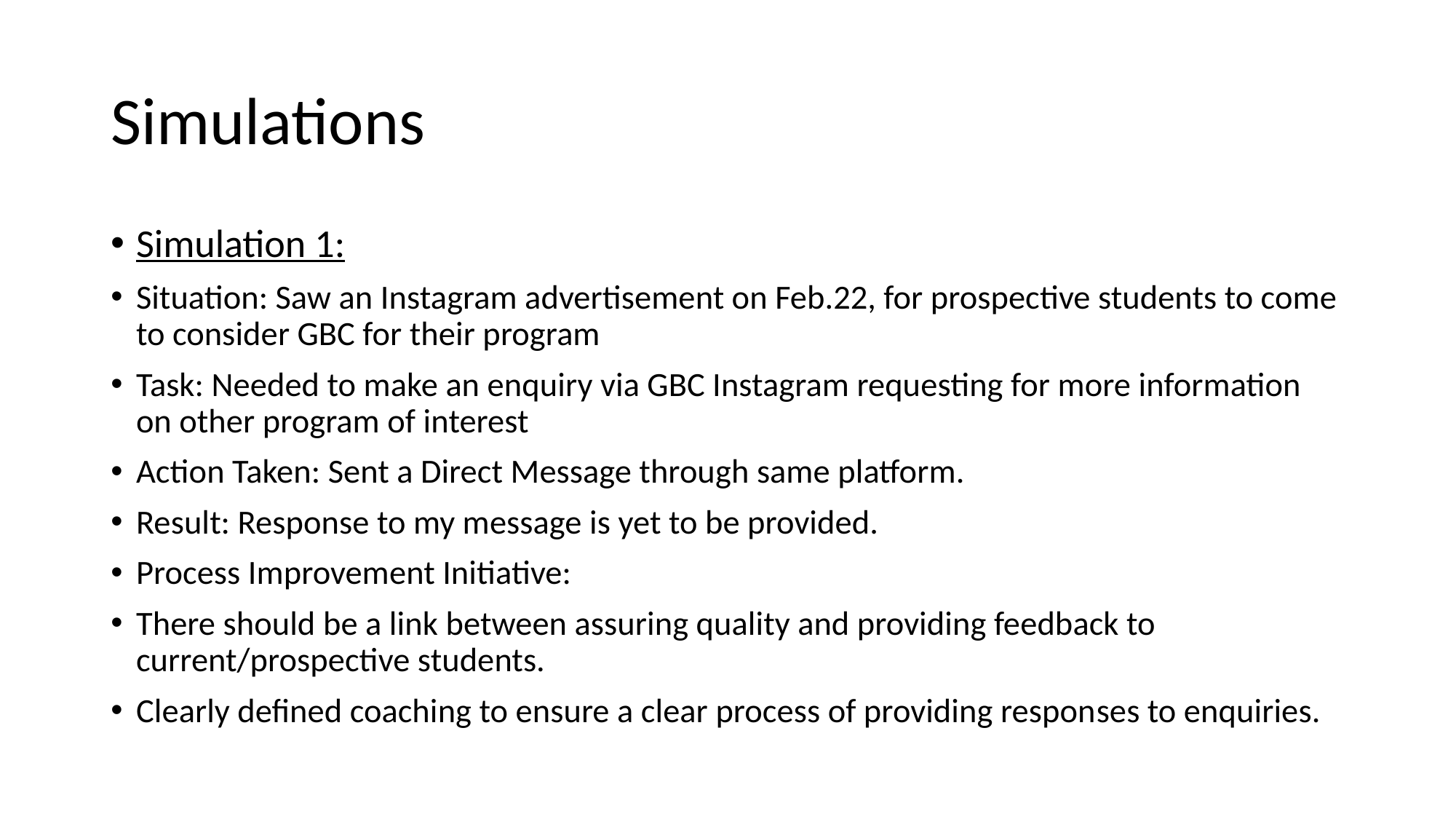

Simulations

Simulation 1:
Situation: Saw an Instagram advertisement on Feb.22, for prospective students to come to consider GBC for their program
Task: Needed to make an enquiry via GBC Instagram requesting for more information on other program of interest
Action Taken: Sent a Direct Message through same platform.
Result: Response to my message is yet to be provided.
Process Improvement Initiative:
There should be a link between assuring quality and providing feedback to current/prospective students.
Clearly defined coaching to ensure a clear process of providing responses to enquiries.